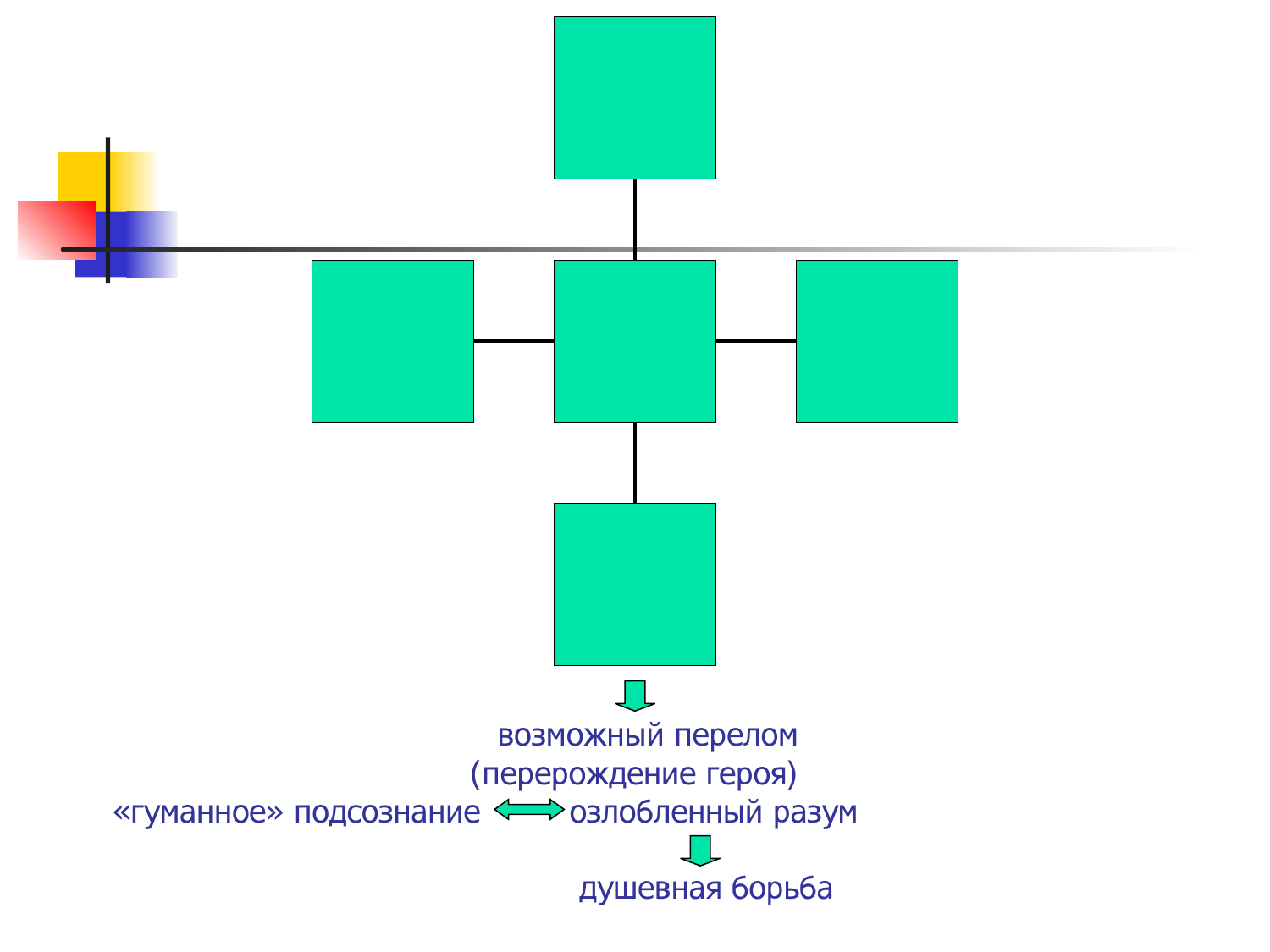

# возможный перелом (перерождение героя) «гуманное» подсознание         озлобленный разум душевная борьба